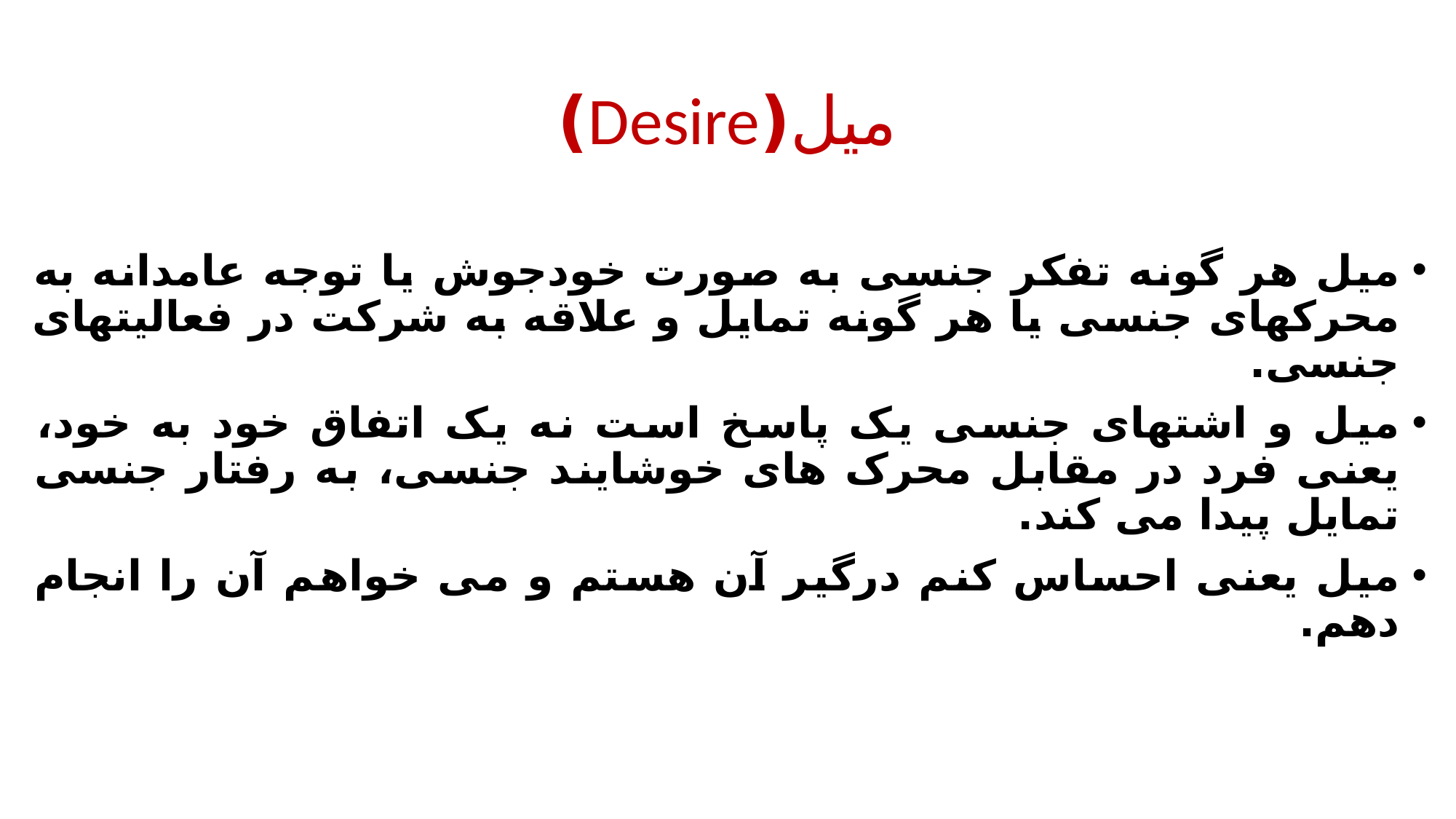

# میل(Desire)
میل هر گونه تفکر جنسی به صورت خودجوش یا توجه عامدانه به محرکهای جنسی یا هر گونه تمایل و علاقه به شرکت در فعالیتهای جنسی.
میل و اشتهای جنسی یک پاسخ است نه یک اتفاق خود به خود، یعنی فرد در مقابل محرک های خوشایند جنسی، به رفتار جنسی تمایل پیدا می کند.
میل یعنی احساس کنم درگیر آن هستم و می خواهم آن را انجام دهم.